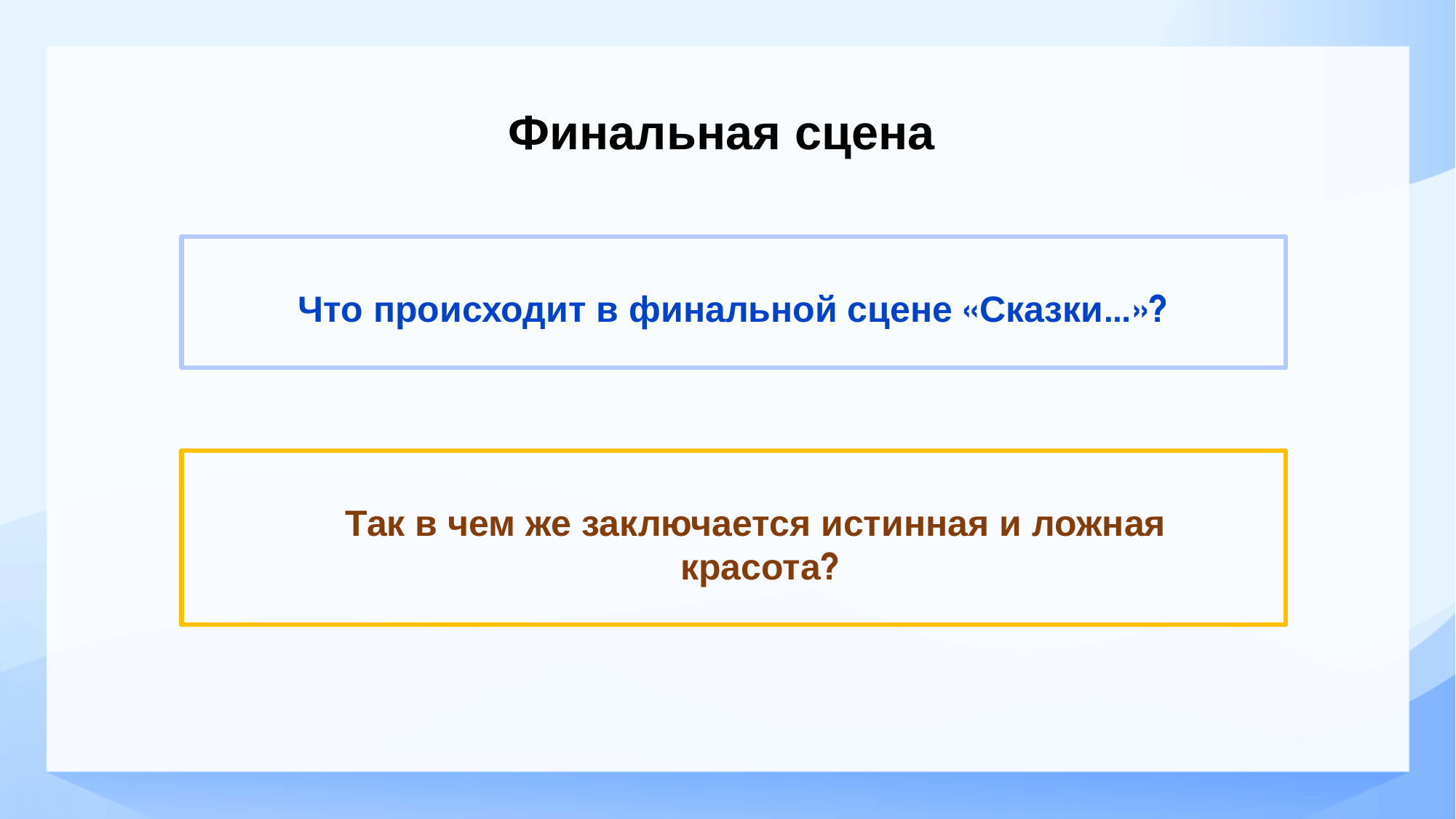

Финальная сцена

Что происходит в финальной сцене «Сказки…»?

Так в чем же заключается истинная и ложная
красота?